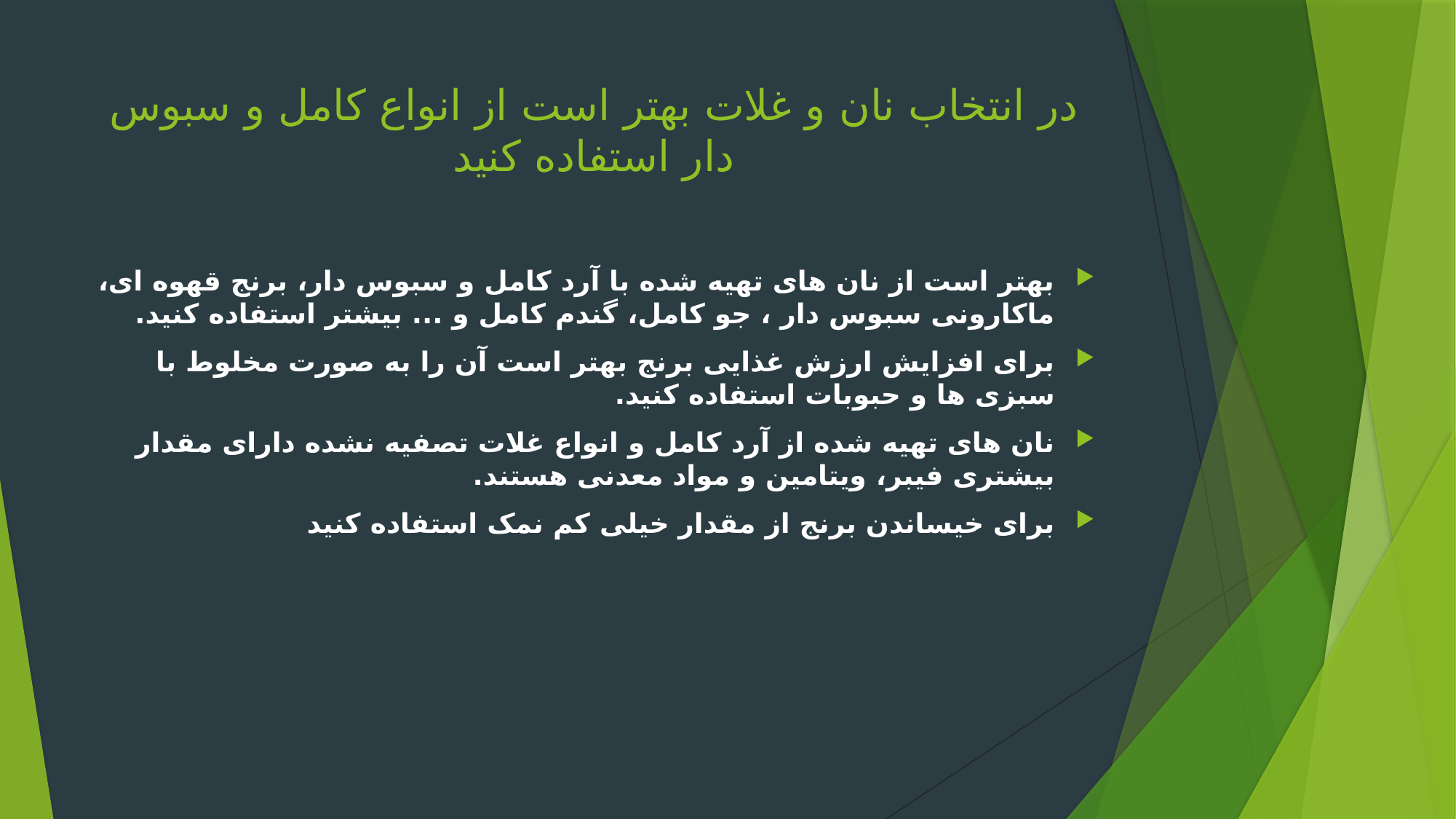

# در انتخاب نان و غلات بهتر است از انواع کامل و سبوس دار استفاده کنید
بهتر است از نان های تهیه شده با آرد کامل و سبوس دار، برنج قهوه ای، ماکارونی سبوس دار ، جو کامل، گندم کامل و ... بیشتر استفاده کنید.
برای افزایش ارزش غذایی برنج بهتر است آن را به صورت مخلوط با سبزی ها و حبوبات استفاده کنید.
نان های تهیه شده از آرد کامل و انواع غلات تصفیه نشده دارای مقدار بیشتری فیبر، ویتامین و مواد معدنی هستند.
برای خیساندن برنج از مقدار خیلی کم نمک استفاده کنید